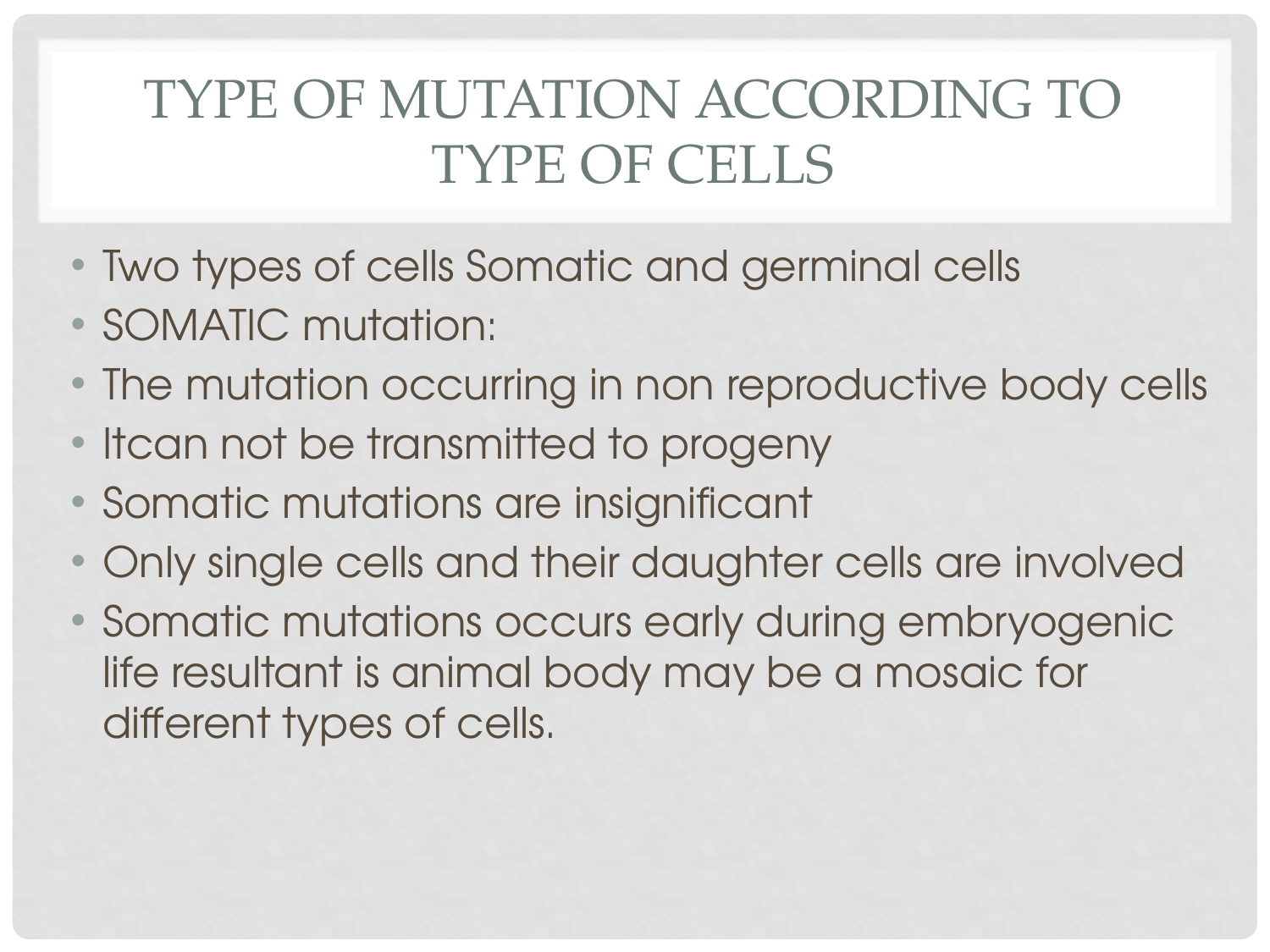

# Type of mutation according to type of cells
Two types of cells Somatic and germinal cells
SOMATIC mutation:
The mutation occurring in non reproductive body cells
Itcan not be transmitted to progeny
Somatic mutations are insignificant
Only single cells and their daughter cells are involved
Somatic mutations occurs early during embryogenic life resultant is animal body may be a mosaic for different types of cells.